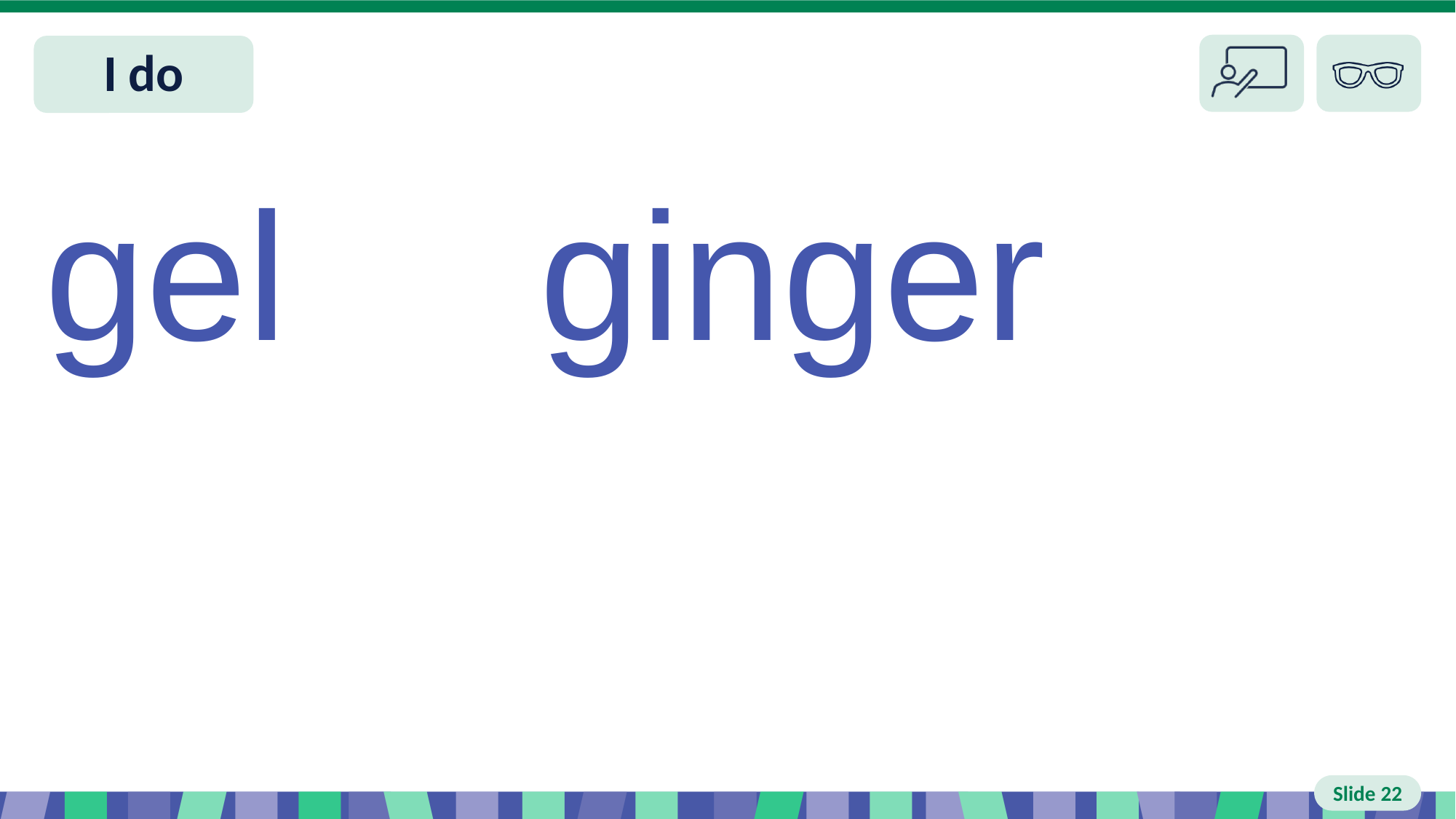

# Slide 22 I do
gel     ginger